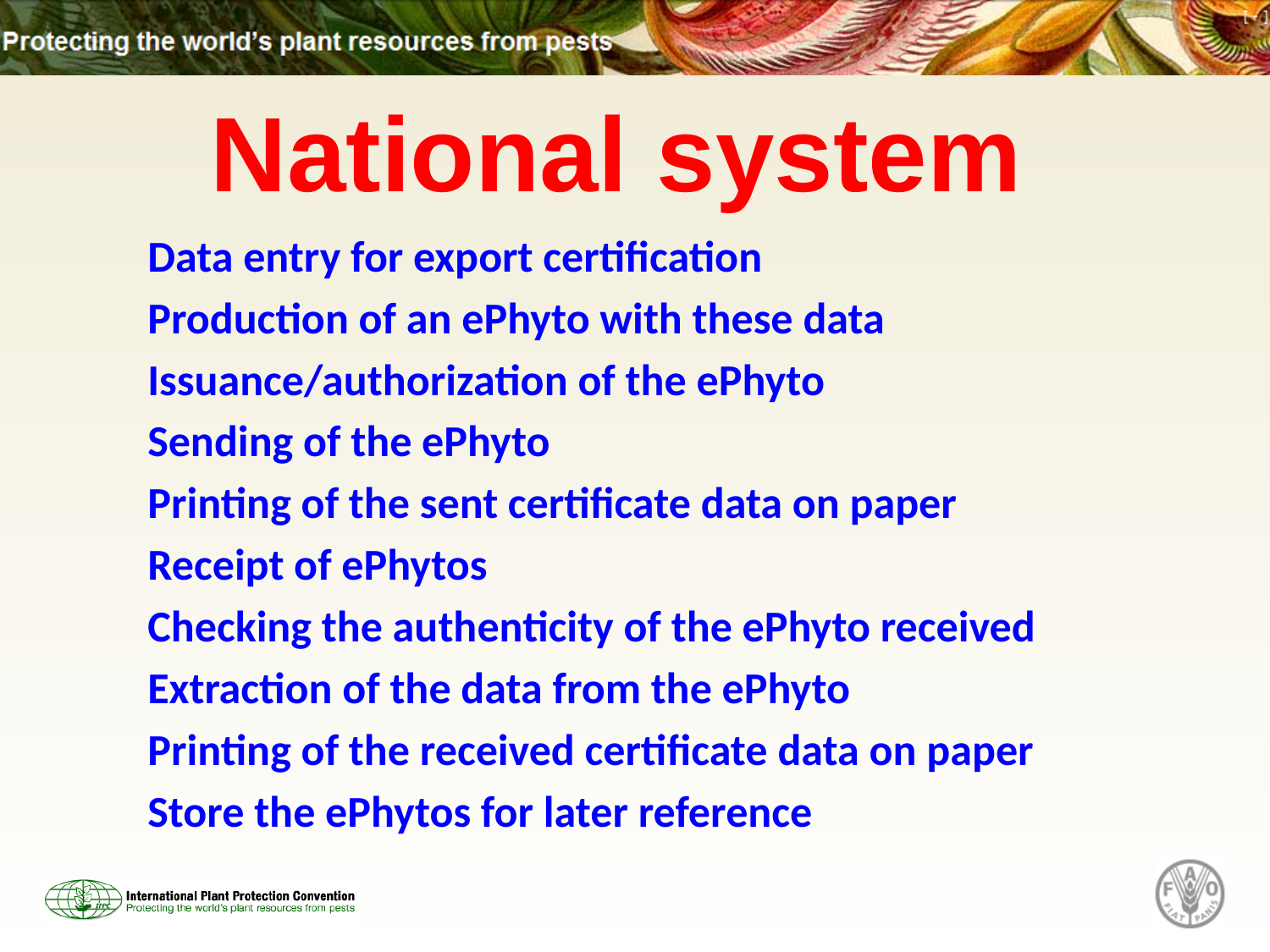

National system
Data entry for export certification
Production of an ePhyto with these data
Issuance/authorization of the ePhyto
Sending of the ePhyto
Printing of the sent certificate data on paper
Receipt of ePhytos
Checking the authenticity of the ePhyto received
Extraction of the data from the ePhyto
Printing of the received certificate data on paper
Store the ePhytos for later reference